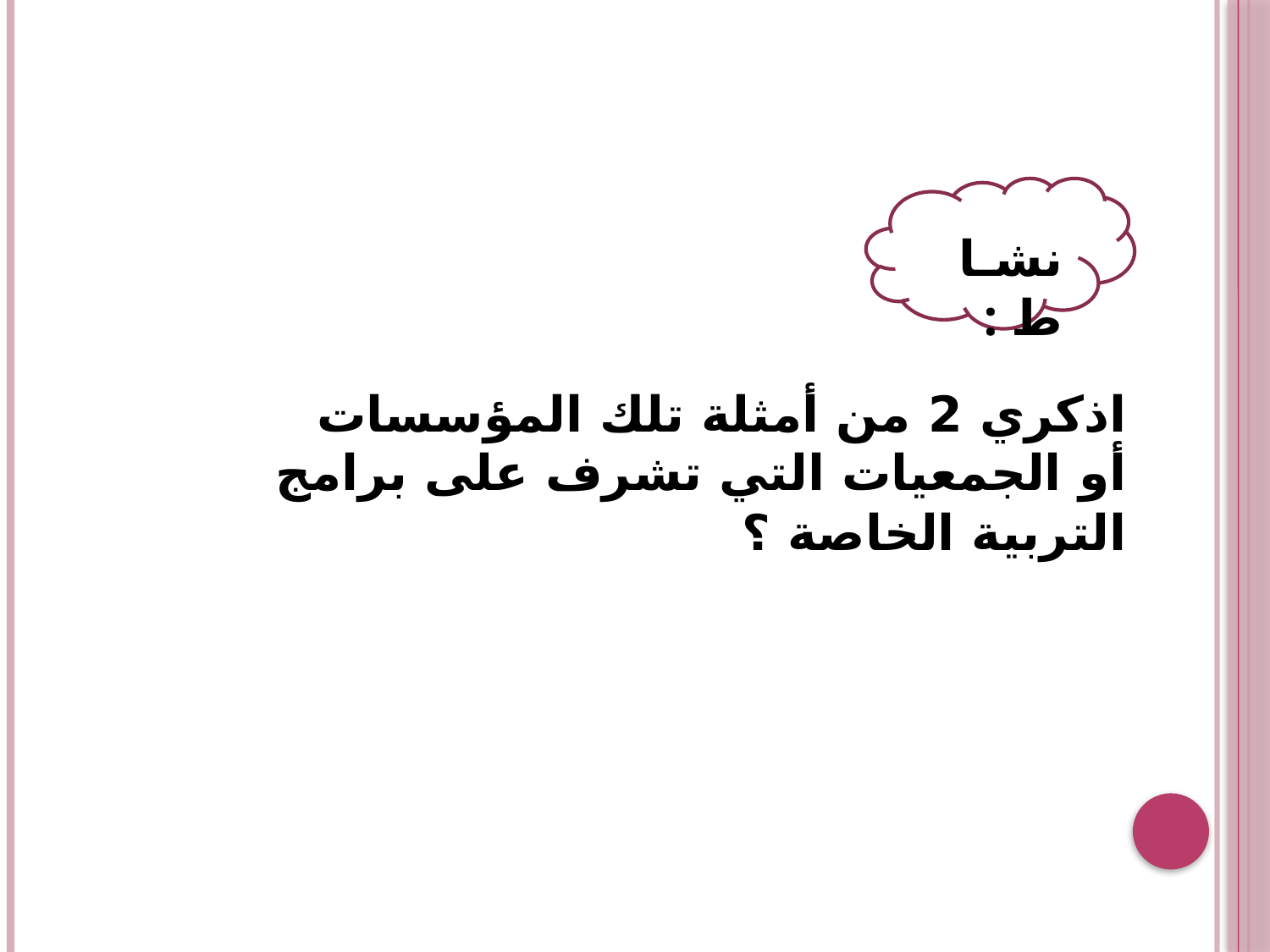

نشـاط :
اذكري 2 من أمثلة تلك المؤسسات أو الجمعيات التي تشرف على برامج التربية الخاصة ؟